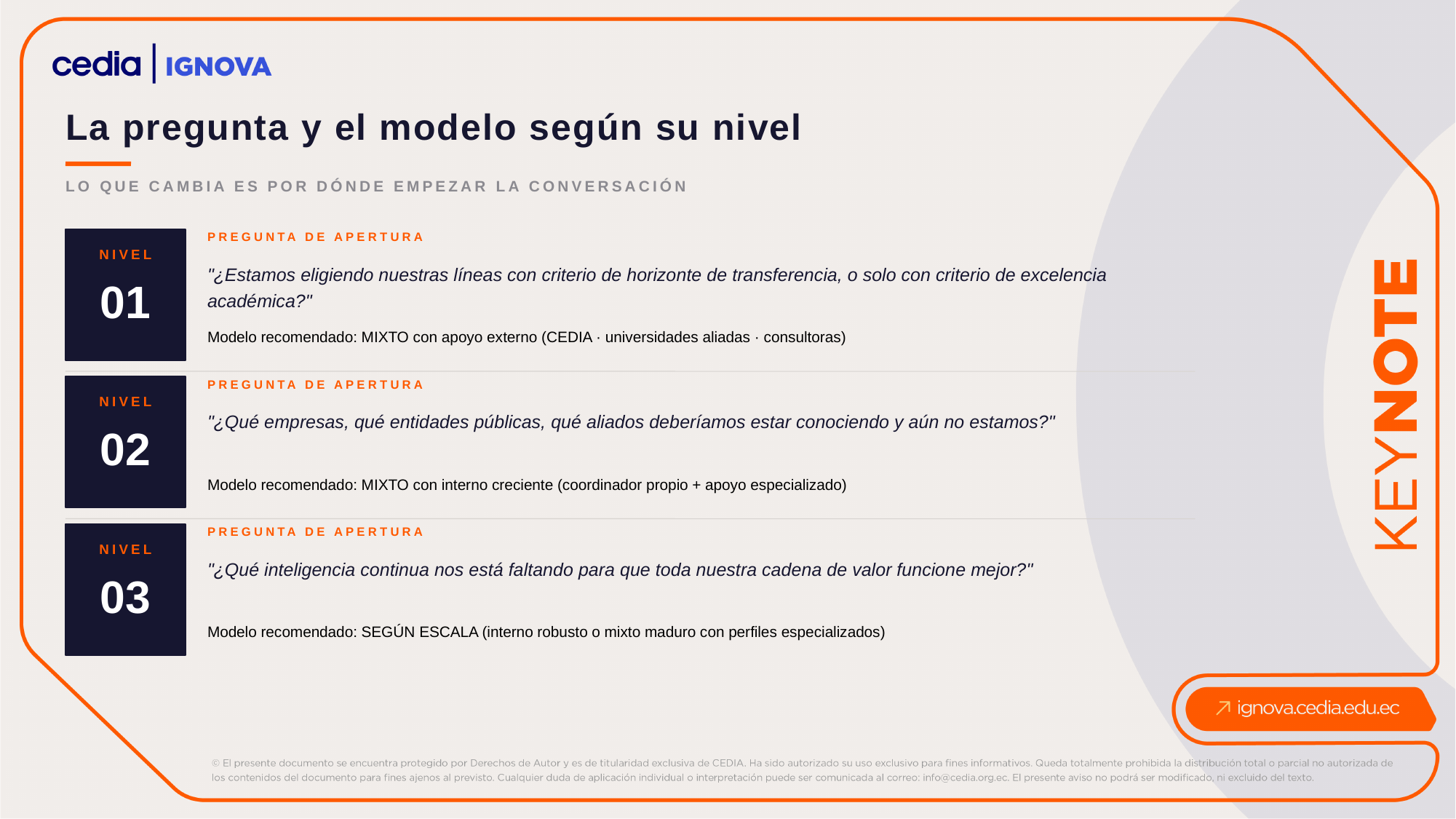

La pregunta y el modelo según su nivel

LO QUE CAMBIA ES POR DÓNDE EMPEZAR LA CONVERSACIÓN

PREGUNTA DE APERTURA
NIVEL
"¿Estamos eligiendo nuestras líneas con criterio de horizonte de transferencia, o solo con criterio de excelencia académica?"
01
Modelo recomendado: MIXTO con apoyo externo (CEDIA · universidades aliadas · consultoras)

PREGUNTA DE APERTURA
NIVEL
"¿Qué empresas, qué entidades públicas, qué aliados deberíamos estar conociendo y aún no estamos?"
02
Modelo recomendado: MIXTO con interno creciente (coordinador propio + apoyo especializado)

PREGUNTA DE APERTURA
NIVEL
"¿Qué inteligencia continua nos está faltando para que toda nuestra cadena de valor funcione mejor?"
03
Modelo recomendado: SEGÚN ESCALA (interno robusto o mixto maduro con perfiles especializados)